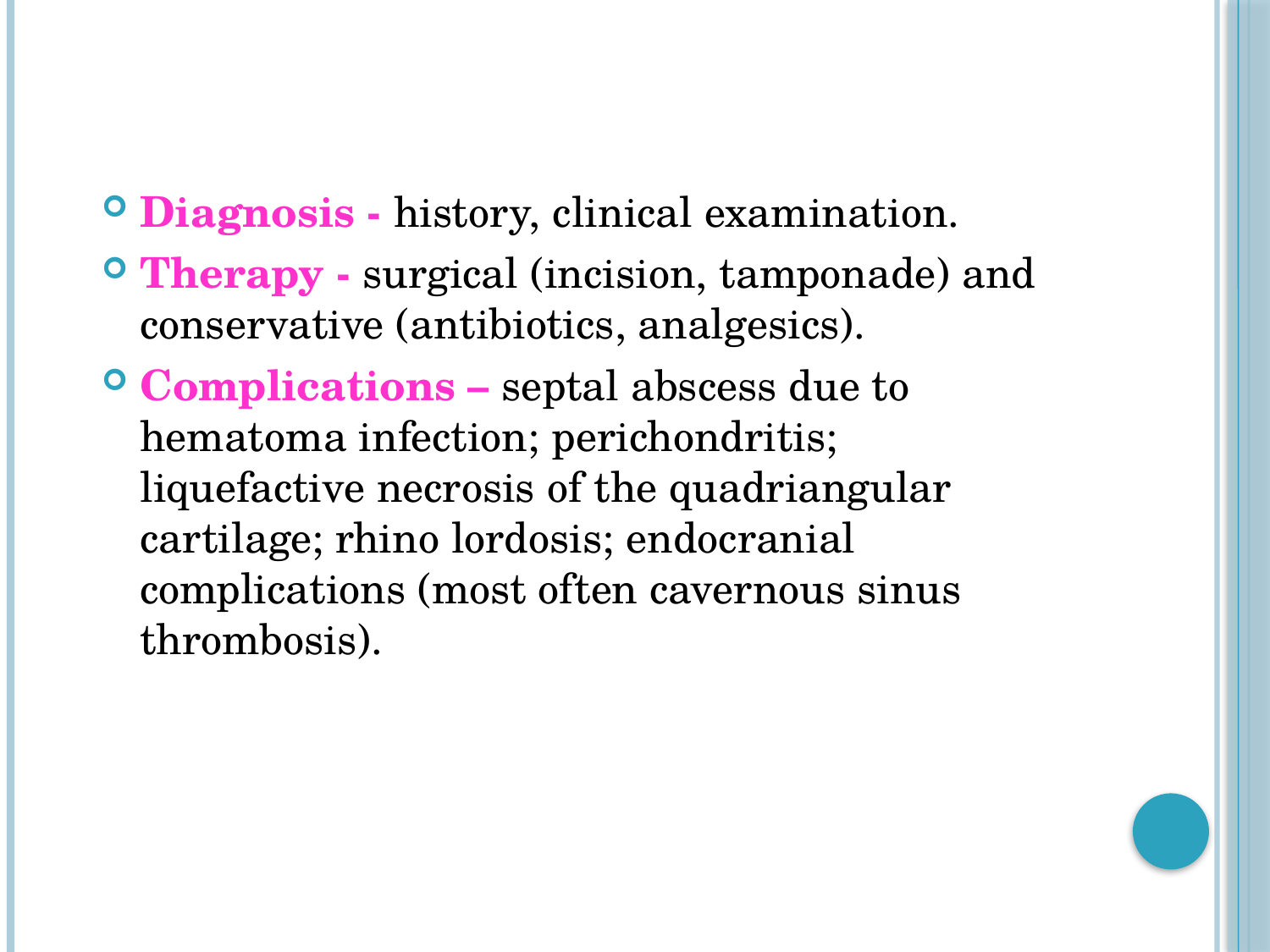

Diagnosis - history, clinical examination.
Therapy - surgical (incision, tamponade) and conservative (antibiotics, analgesics).
Complications – septal abscess due to hematoma infection; perichondritis; liquefactive necrosis of the quadriangular cartilage; rhino lordosis; endocranial complications (most often cavernous sinus thrombosis).